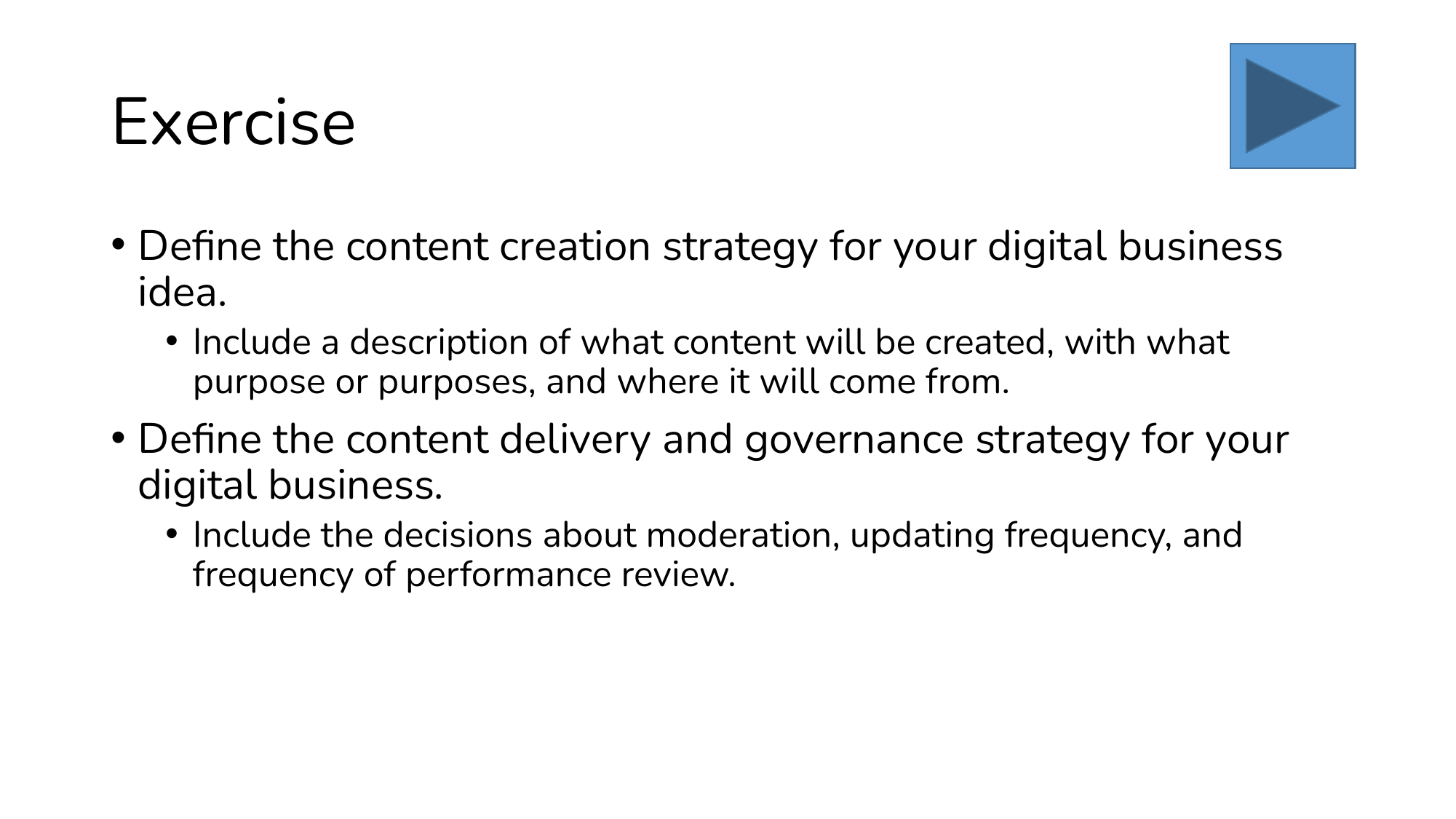

# Exercise

Define the content creation strategy for your digital business idea.
Include a description of what content will be created, with what purpose or purposes, and where it will come from.
Define the content delivery and governance strategy for your digital business.
Include the decisions about moderation, updating frequency, and frequency of performance review.